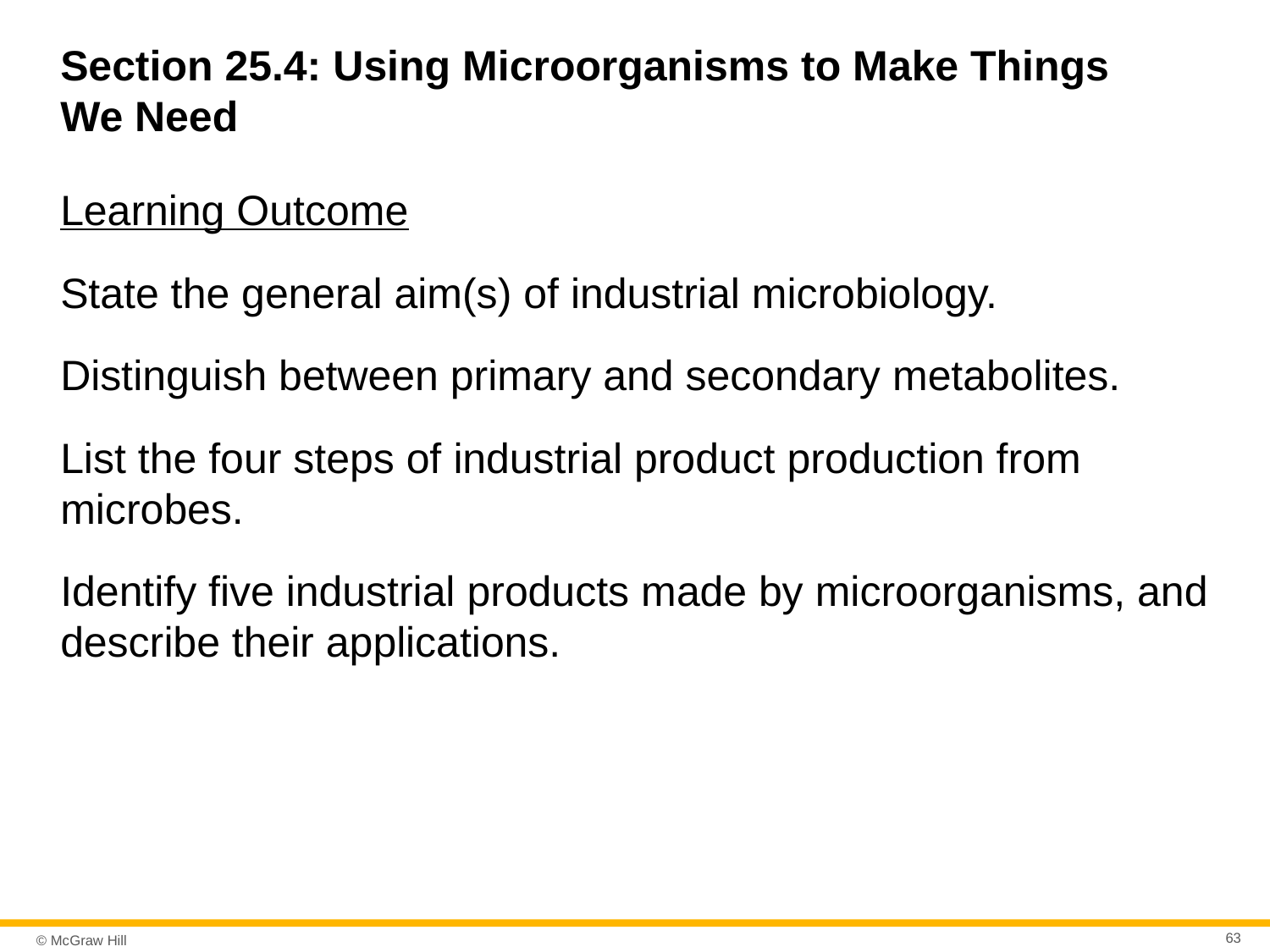

# Section 25.4: Using Microorganisms to Make Things We Need
Learning Outcome
State the general aim(s) of industrial microbiology.
Distinguish between primary and secondary metabolites.
List the four steps of industrial product production from microbes.
Identify five industrial products made by microorganisms, and describe their applications.